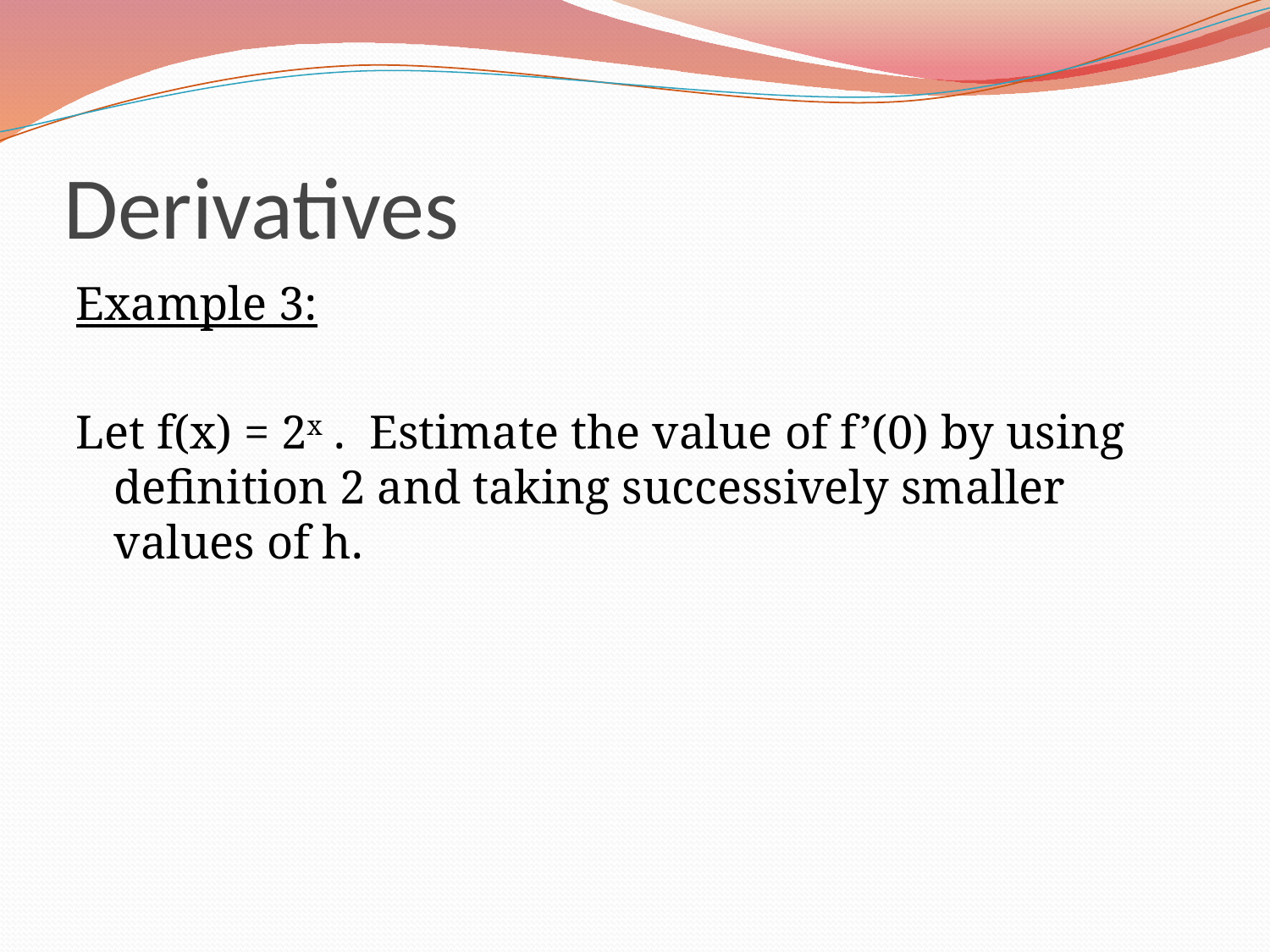

# Derivatives
Example 3:

Let f(x) = 2x .  Estimate the value of f’(0) by using definition 2 and taking successively smaller values of h.